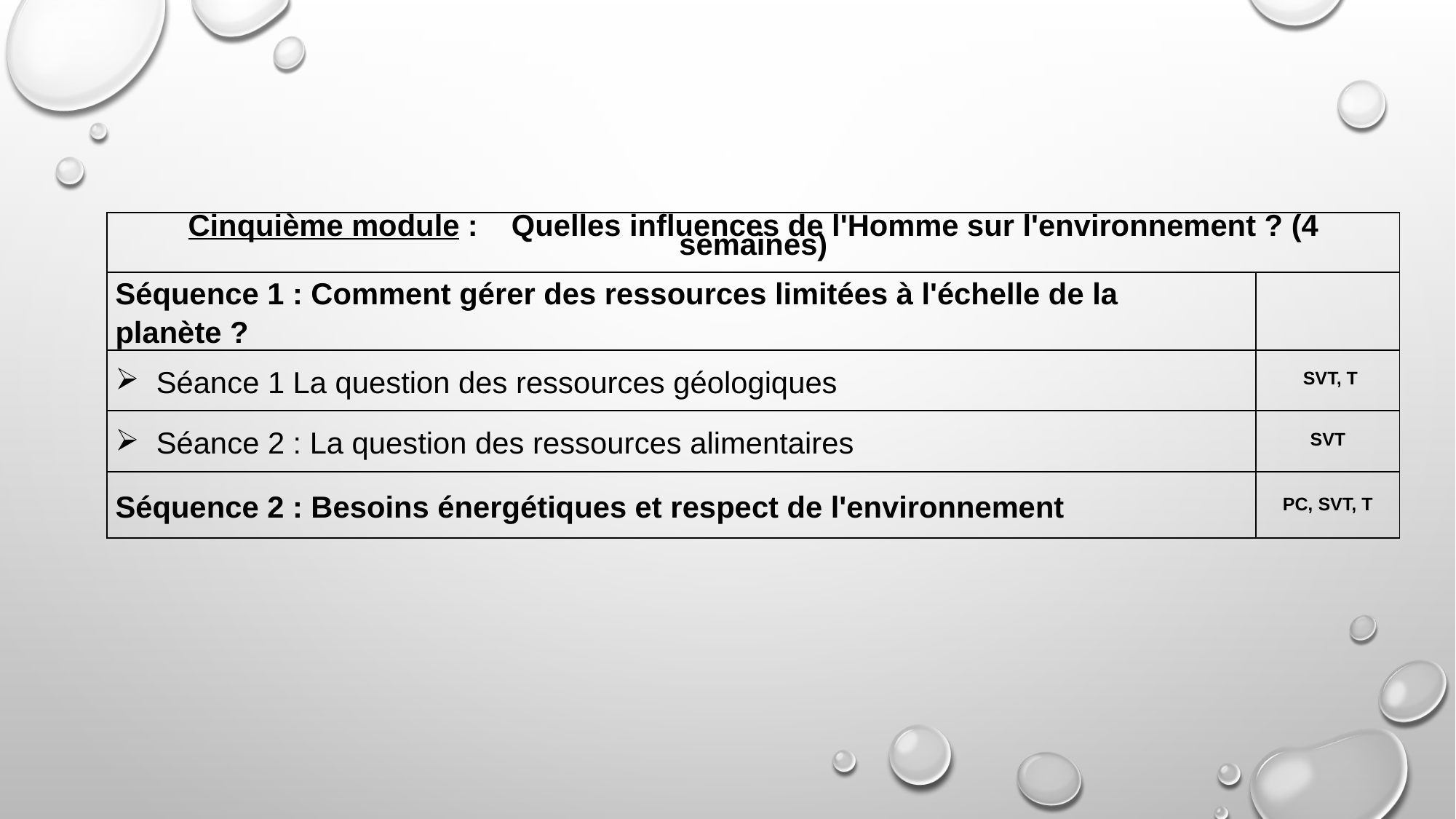

| Cinquième module : Quelles influences de l'Homme sur l'environnement ? (4 semaines) |  |
| --- | --- |
| Séquence 1 : Comment gérer des ressources limitées à l'échelle de la planète ? |  |
| Séance 1 La question des ressources géologiques | SVT, T |
| Séance 2 : La question des ressources alimentaires | SVT |
| Séquence 2 : Besoins énergétiques et respect de l'environnement | PC, SVT, T |